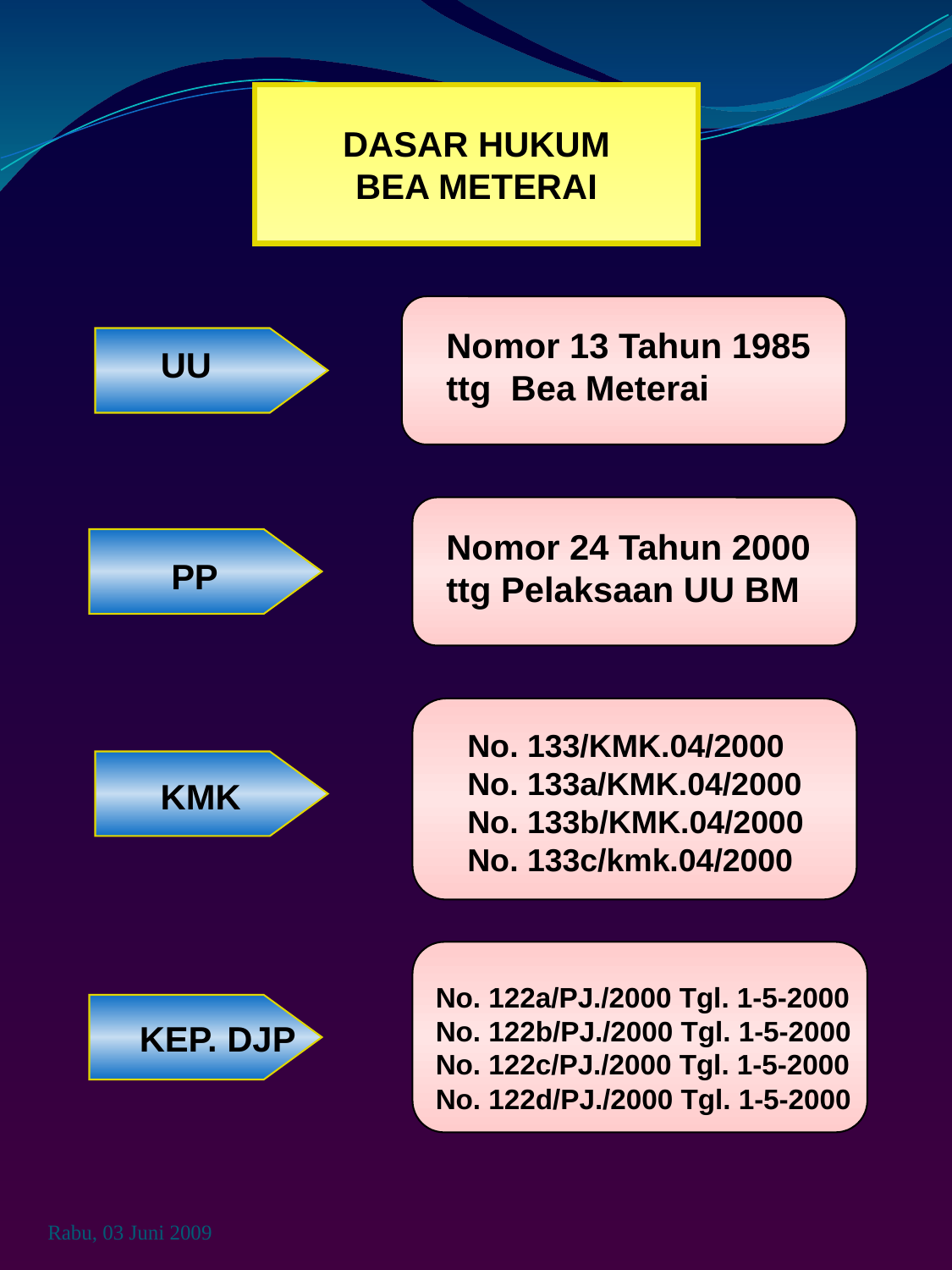

DASAR HUKUM
BEA METERAI

Nomor 13 Tahun 1985 ttg  Bea Meterai

UU

Nomor 24 Tahun 2000 ttg Pelaksaan UU BM

PP

No. 133/KMK.04/2000 No. 133a/KMK.04/2000 No. 133b/KMK.04/2000 No. 133c/kmk.04/2000

KMK

No. 122a/PJ./2000 Tgl. 1-5-2000 No. 122b/PJ./2000 Tgl. 1-5-2000 No. 122c/PJ./2000 Tgl. 1-5-2000 No. 122d/PJ./2000 Tgl. 1-5-2000

KEP. DJP

Rabu, 03 Juni 2009